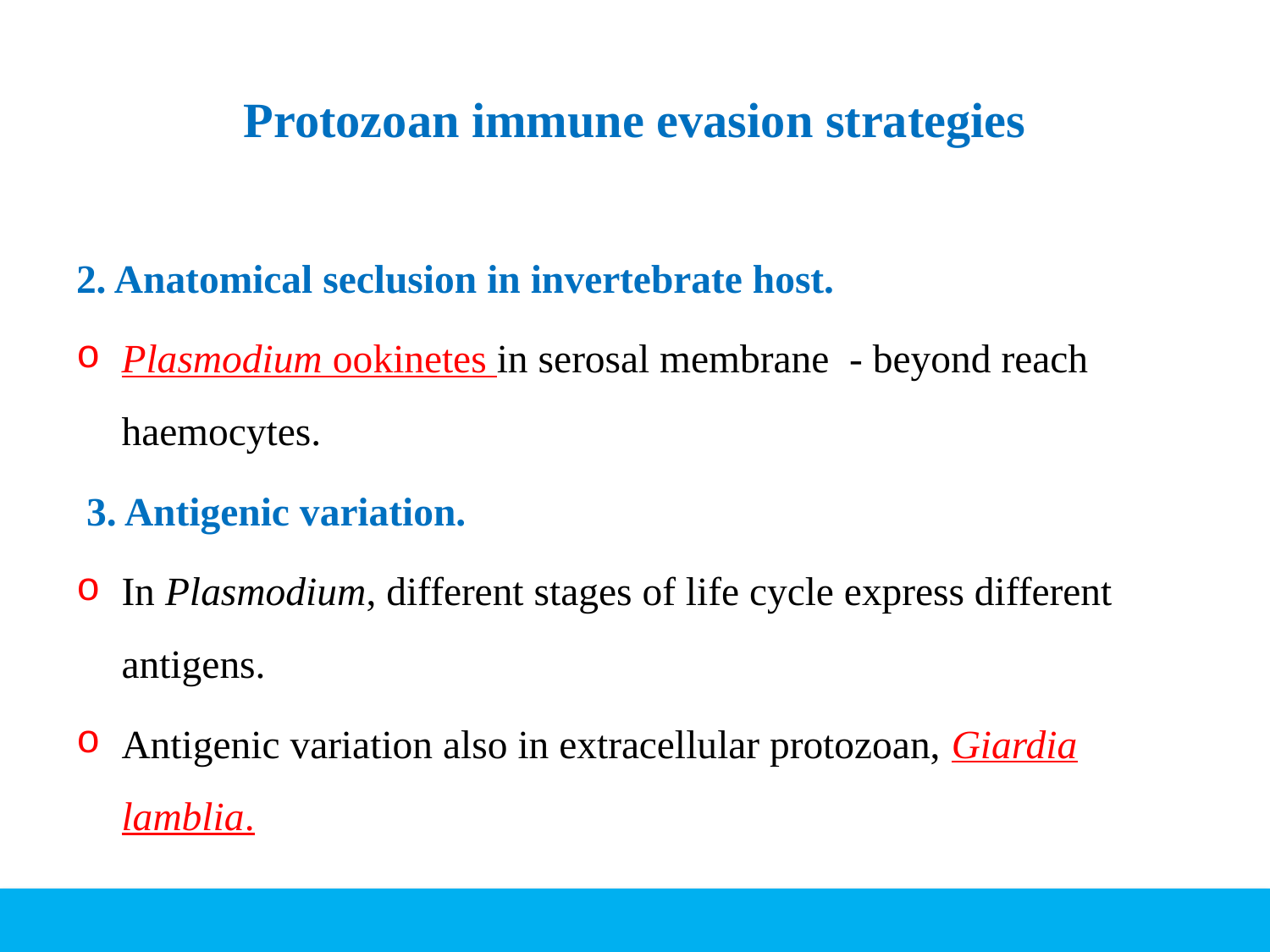

# Protozoan immune evasion strategies
2. Anatomical seclusion in invertebrate host.
Plasmodium ookinetes in serosal membrane  - beyond reach haemocytes.
 3. Antigenic variation.
In Plasmodium, different stages of life cycle express different antigens.
Antigenic variation also in extracellular protozoan, Giardia lamblia.